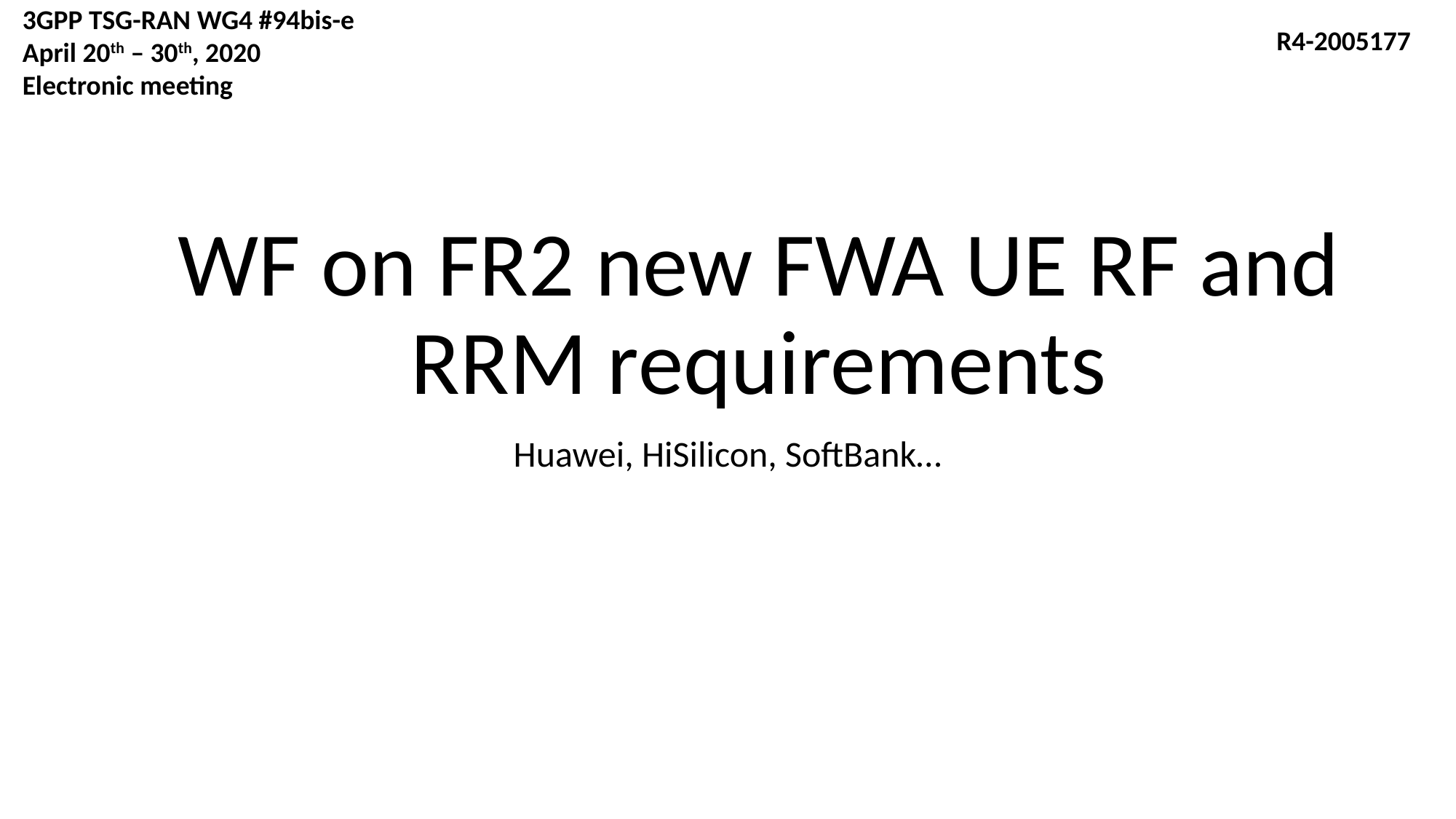

3GPP TSG-RAN WG4 #94bis-e
April 20th – 30th, 2020
Electronic meeting
R4-2005177
# WF on FR2 new FWA UE RF and RRM requirements
Huawei, HiSilicon, SoftBank…